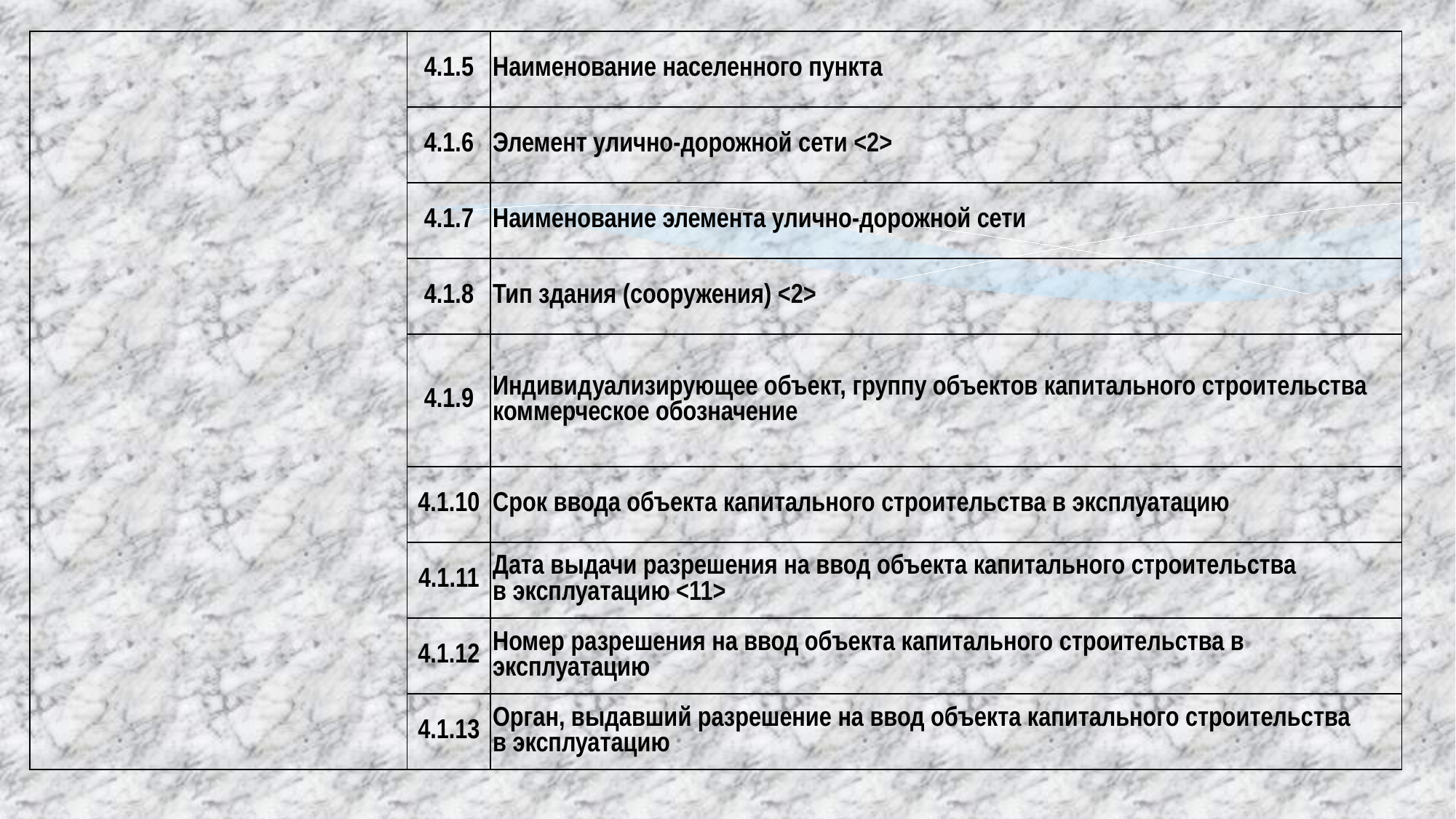

|  | 4.1.5 | Наименование населенного пункта |
| --- | --- | --- |
|  | 4.1.6 | Элемент улично-дорожной сети <2> |
|  | 4.1.7 | Наименование элемента улично-дорожной сети |
|  | 4.1.8 | Тип здания (сооружения) <2> |
|  | 4.1.9 | Индивидуализирующее объект, группу объектов капитального строительства коммерческое обозначение |
|  | 4.1.10 | Срок ввода объекта капитального строительства в эксплуатацию |
|  | 4.1.11 | Дата выдачи разрешения на ввод объекта капитального строительства в эксплуатацию <11> |
|  | 4.1.12 | Номер разрешения на ввод объекта капитального строительства в эксплуатацию |
|  | 4.1.13 | Орган, выдавший разрешение на ввод объекта капитального строительства в эксплуатацию |